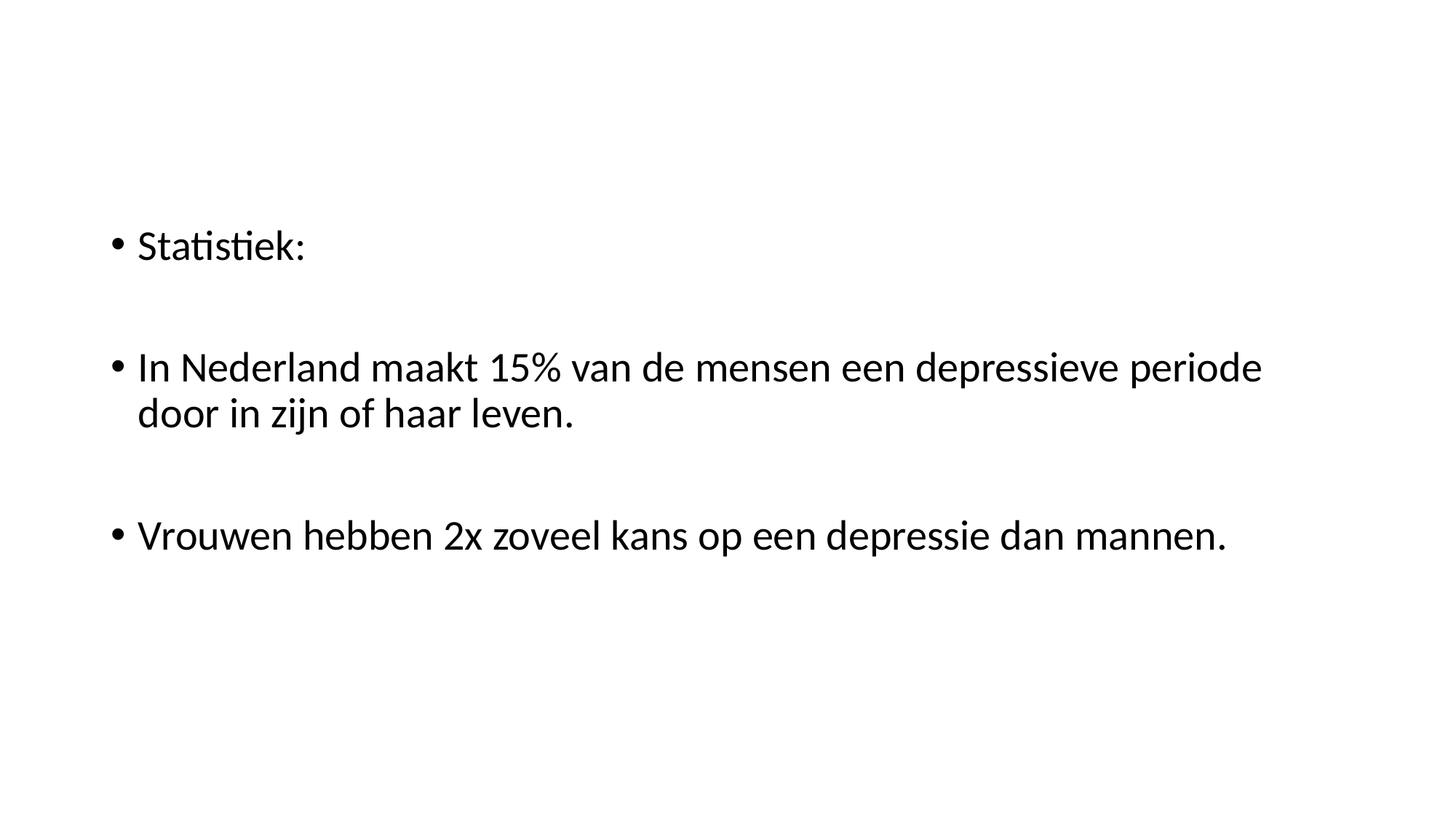

#
Statistiek:

In Nederland maakt 15% van de mensen een depressieve periode door in zijn of haar leven.

Vrouwen hebben 2x zoveel kans op een depressie dan mannen.